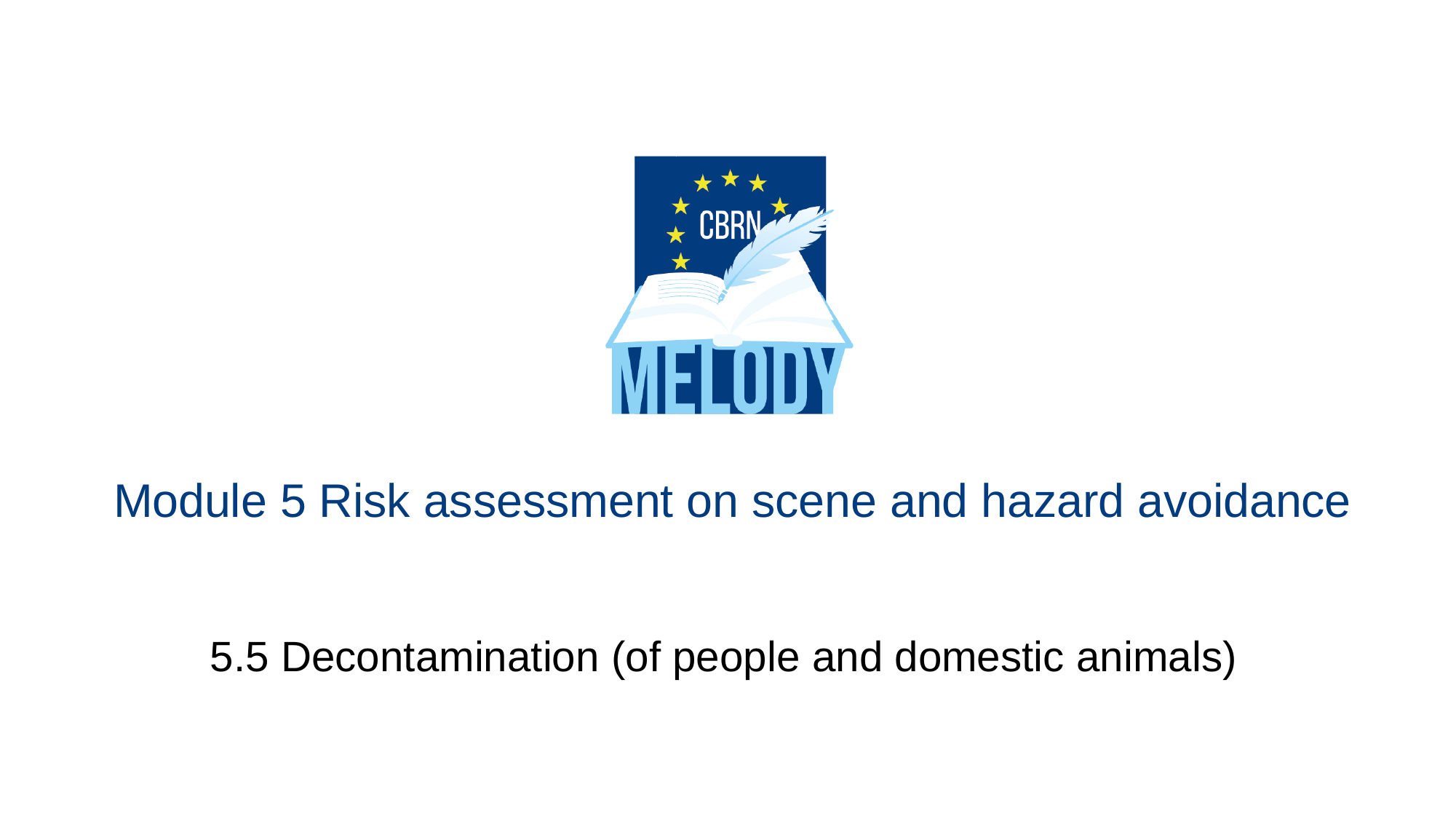

# Module 5 Risk assessment on scene and hazard avoidance

5.5 Decontamination (of people and domestic animals)